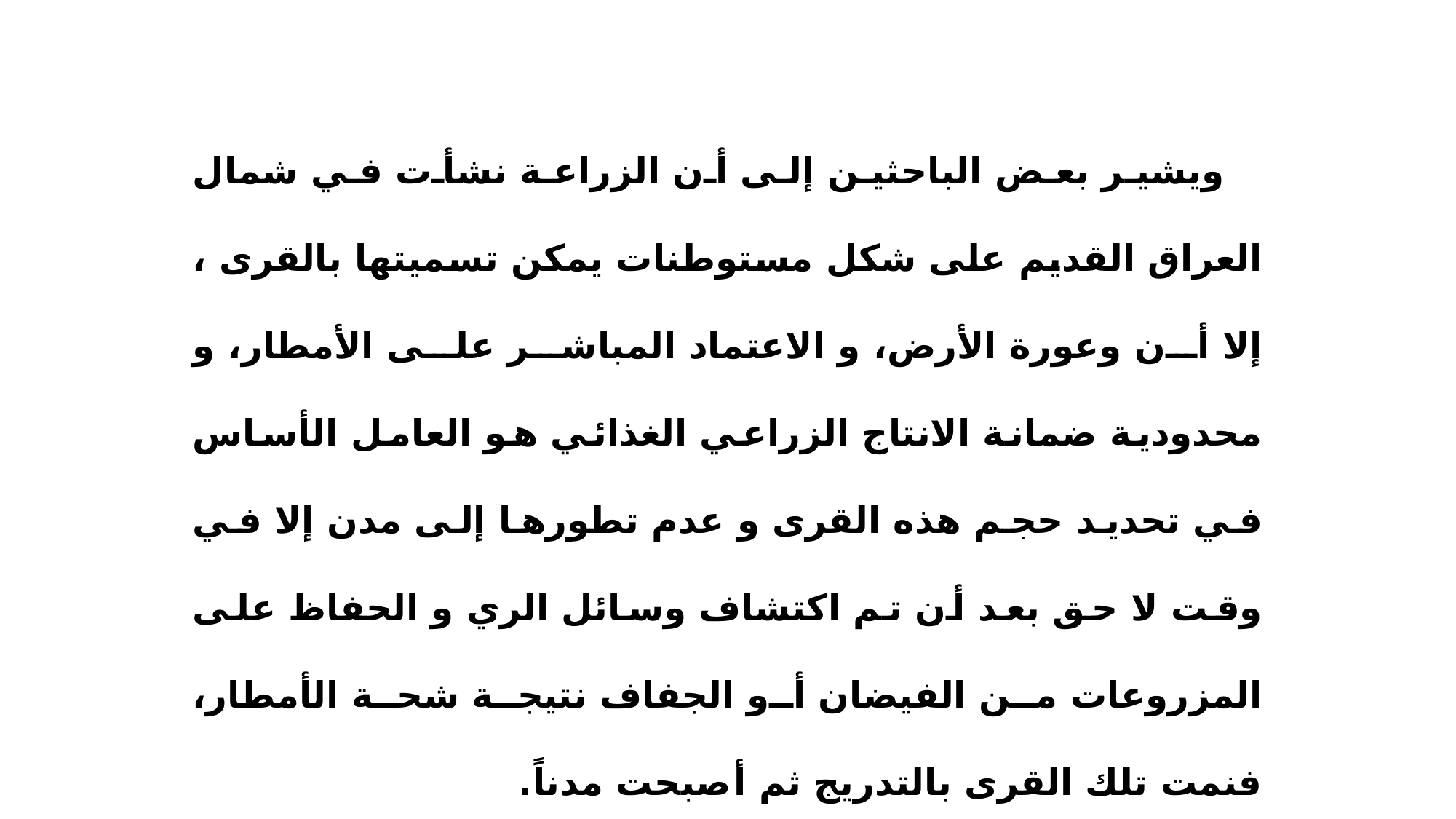

ويشير بعض الباحثين إلى أن الزراعة نشأت في شمال العراق القديم على شكل مستوطنات يمكن تسميتها بالقرى ، إلا أن وعورة الأرض، و الاعتماد المباشر على الأمطار، و محدودية ضمانة الانتاج الزراعي الغذائي هو العامل الأساس في تحديد حجم هذه القرى و عدم تطورها إلى مدن إلا في وقت لا حق بعد أن تم اكتشاف وسائل الري و الحفاظ على المزروعات من الفيضان أو الجفاف نتيجة شحة الأمطار، فنمت تلك القرى بالتدريج ثم أصبحت مدناً.